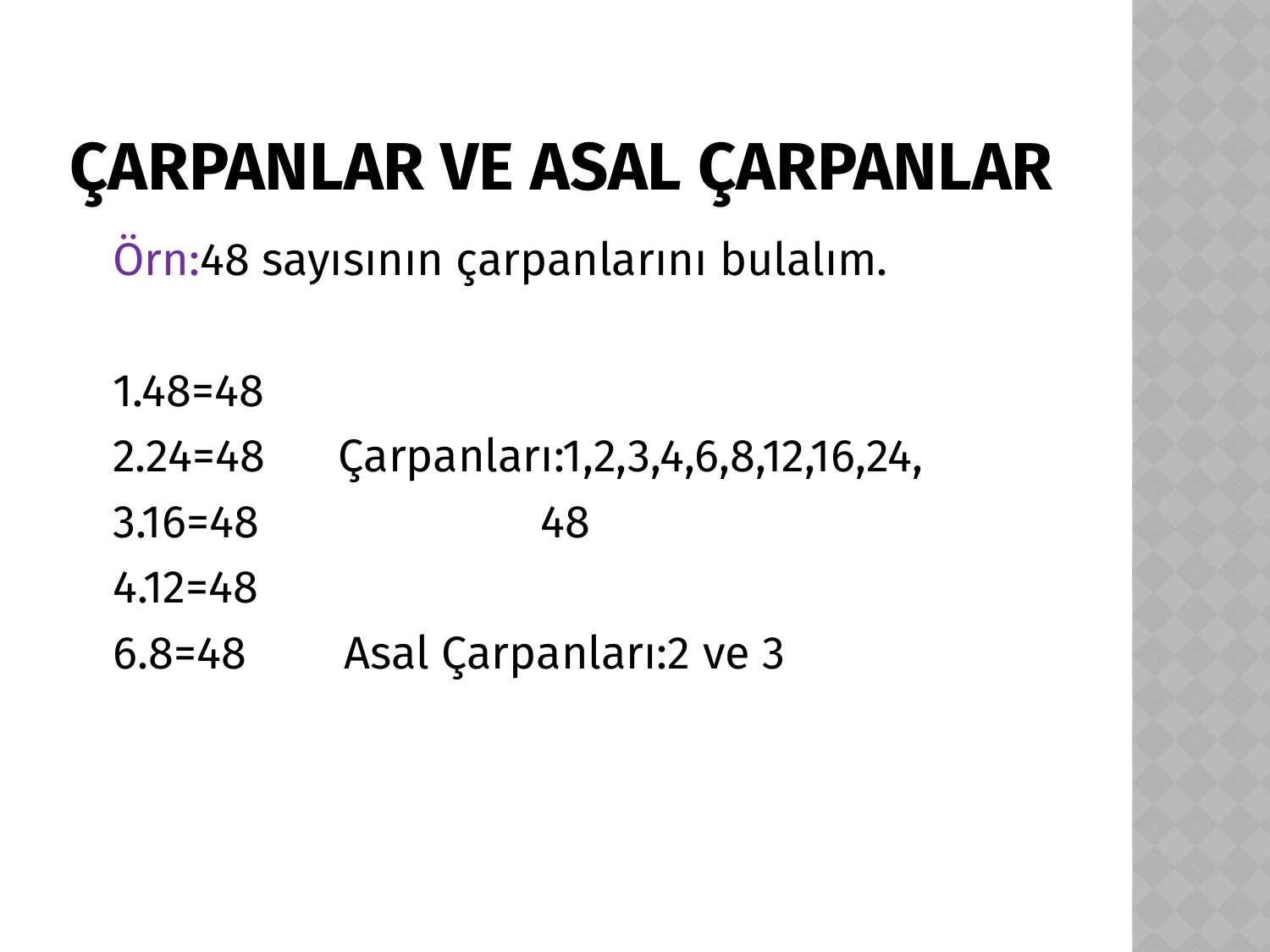

# Çarpanlar ve asal çarpanlar
   Örn:48 sayısının çarpanlarını bulalım.

   1.48=48
   2.24=48      Çarpanları:1,2,3,4,6,8,12,16,24,
   3.16=48                       48
   4.12=48
   6.8=48        Asal Çarpanları:2 ve 3